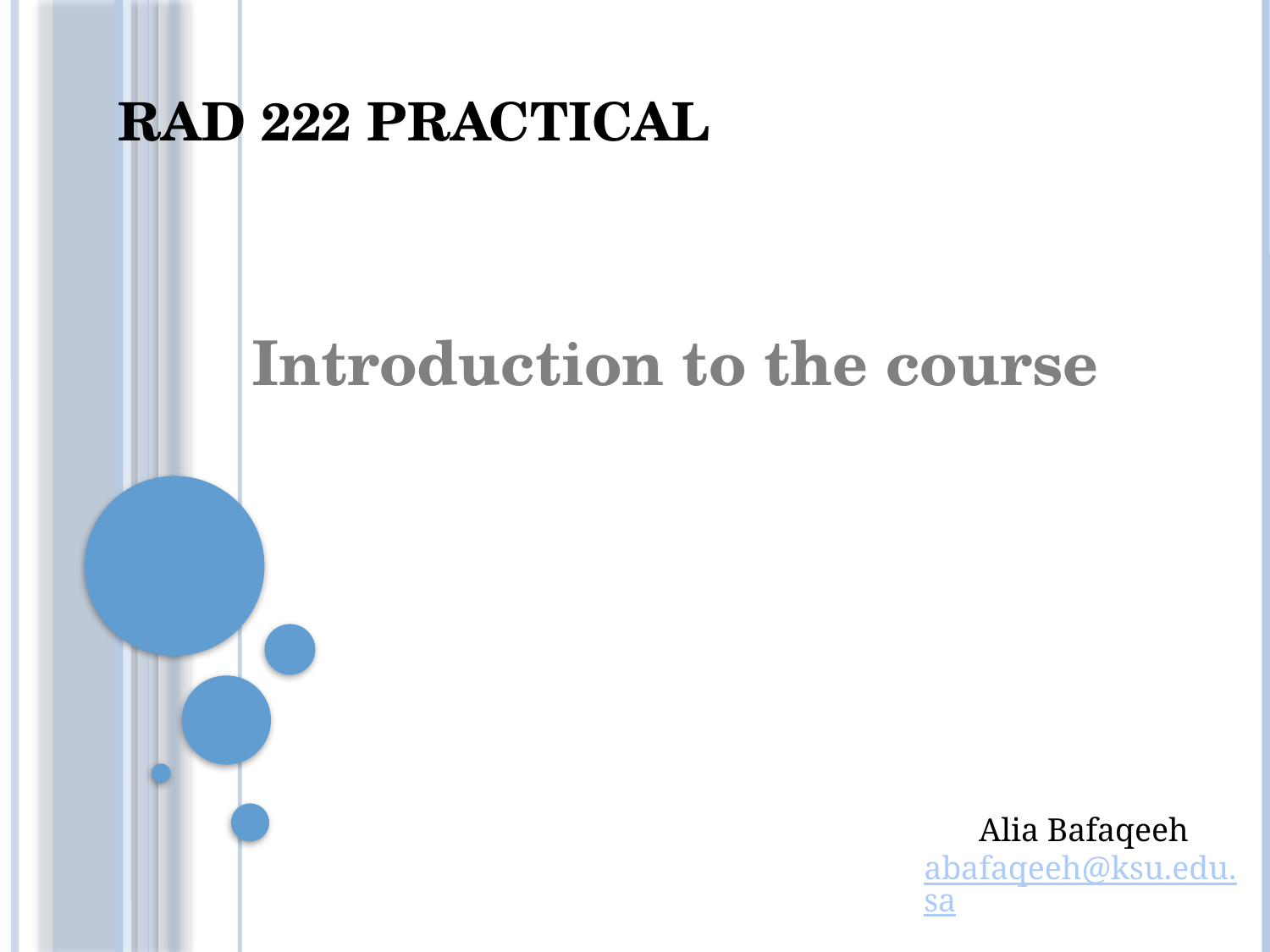

RAD 222 practical
Introduction to the course
Alia Bafaqeeh
abafaqeeh@ksu.edu.sa